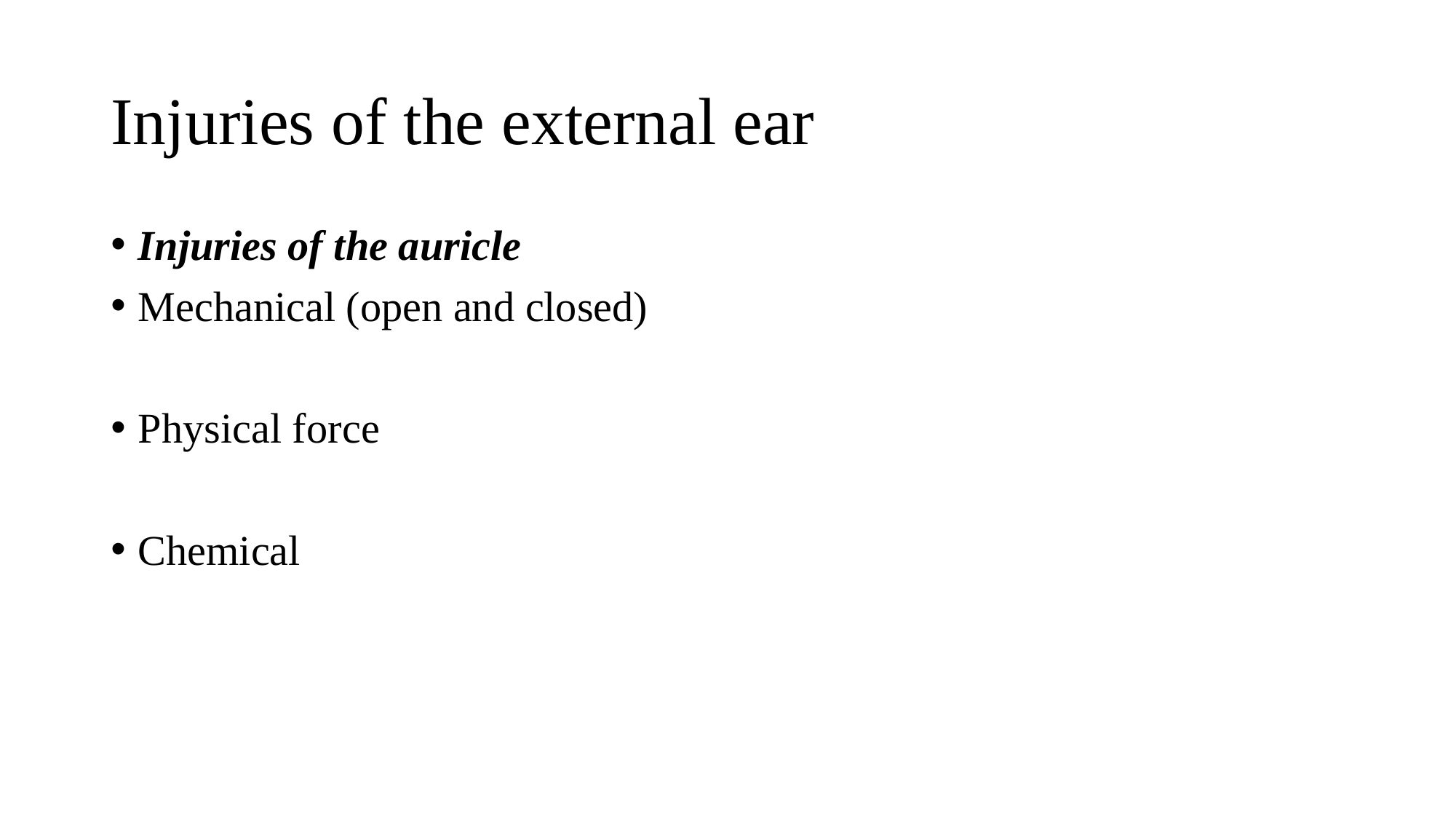

# Injuries of the external ear
Injuries of the auricle
Mechanical (open and closed)

Physical force

Chemical